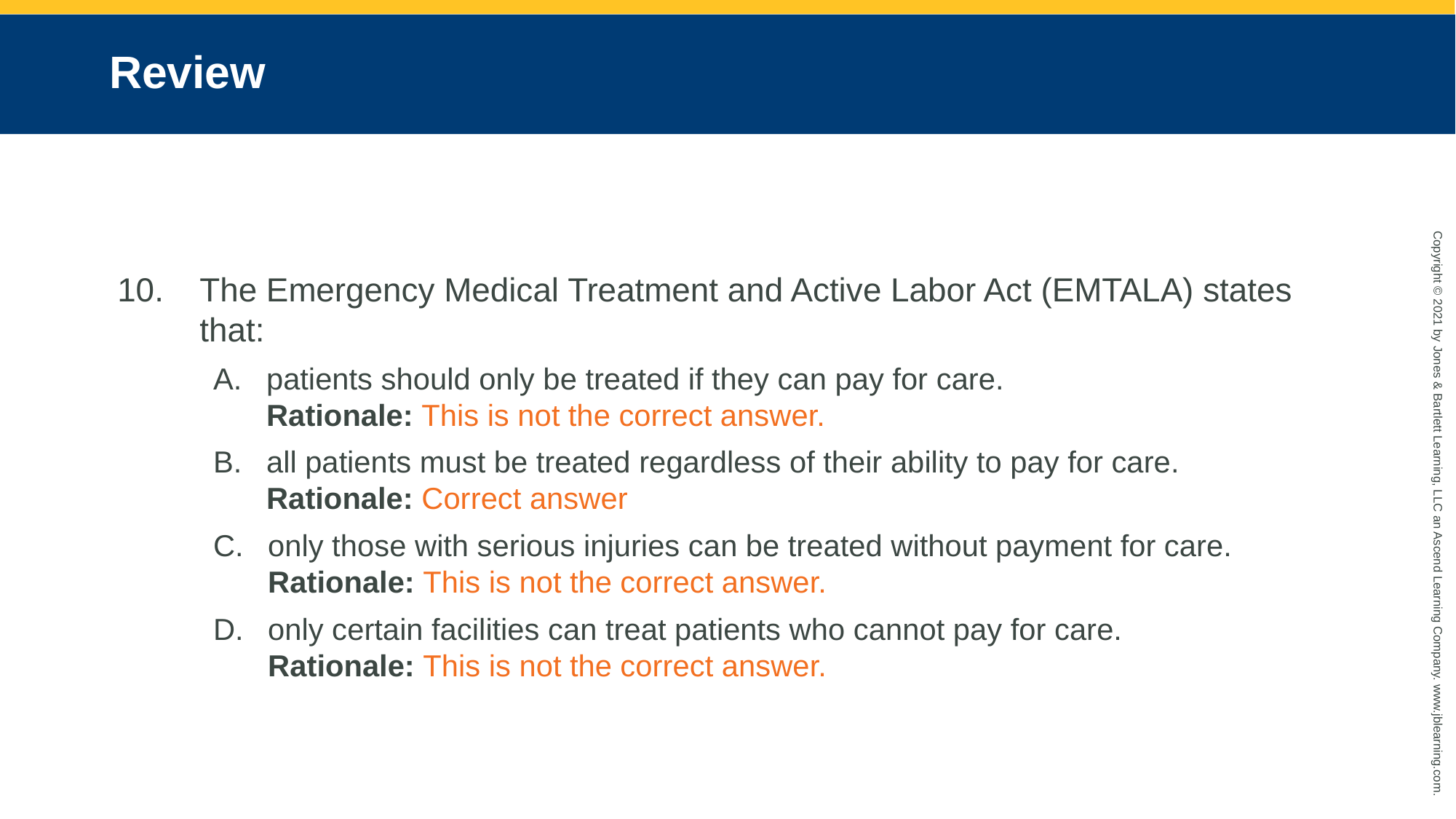

# Review
The Emergency Medical Treatment and Active Labor Act (EMTALA) states that:
patients should only be treated if they can pay for care.
Rationale: This is not the correct answer.
all patients must be treated regardless of their ability to pay for care.
Rationale: Correct answer
only those with serious injuries can be treated without payment for care.
Rationale: This is not the correct answer.
only certain facilities can treat patients who cannot pay for care.
Rationale: This is not the correct answer.